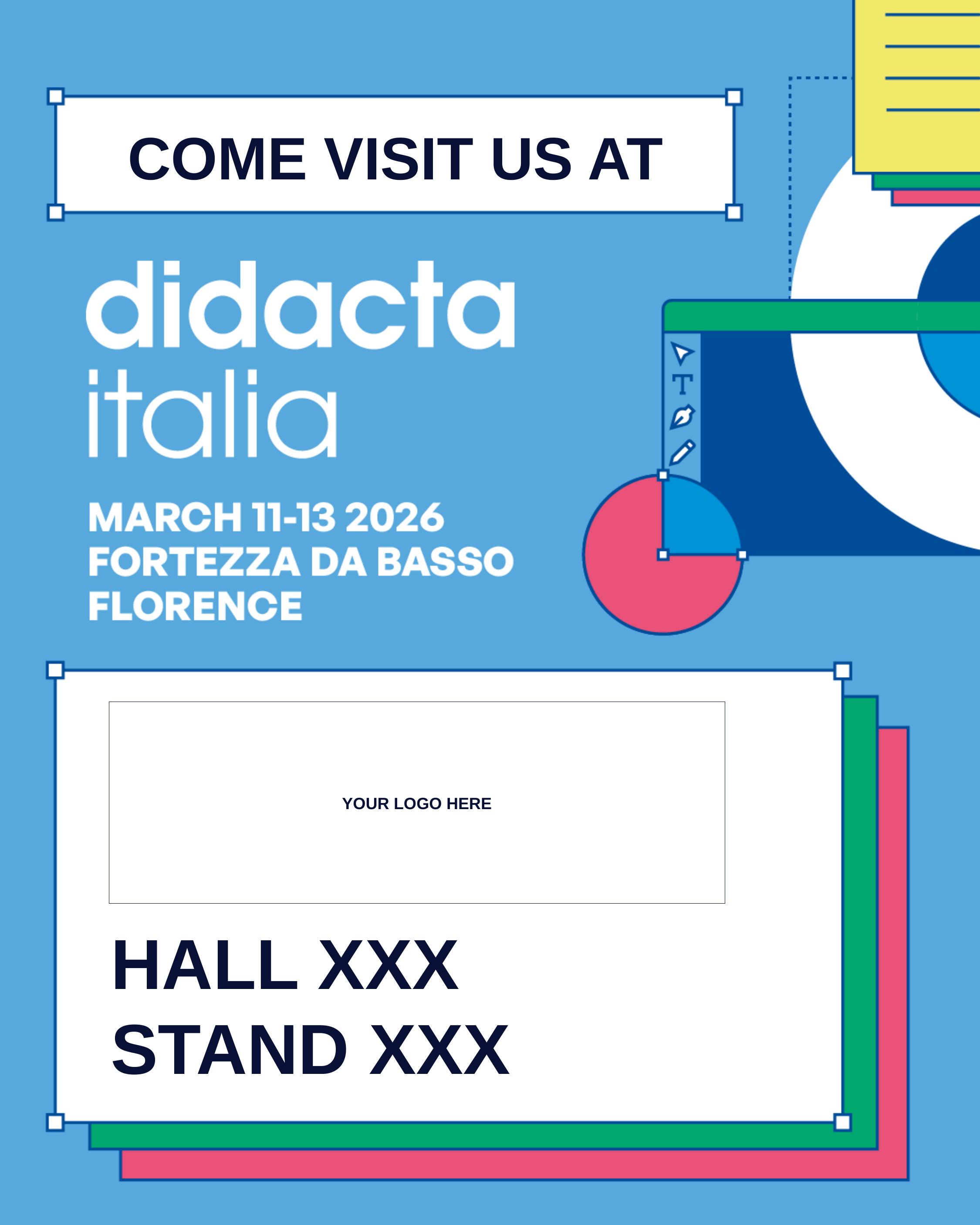

COME VISIT US AT

YOUR LOGO HERE
HALL XXX
STAND XXX